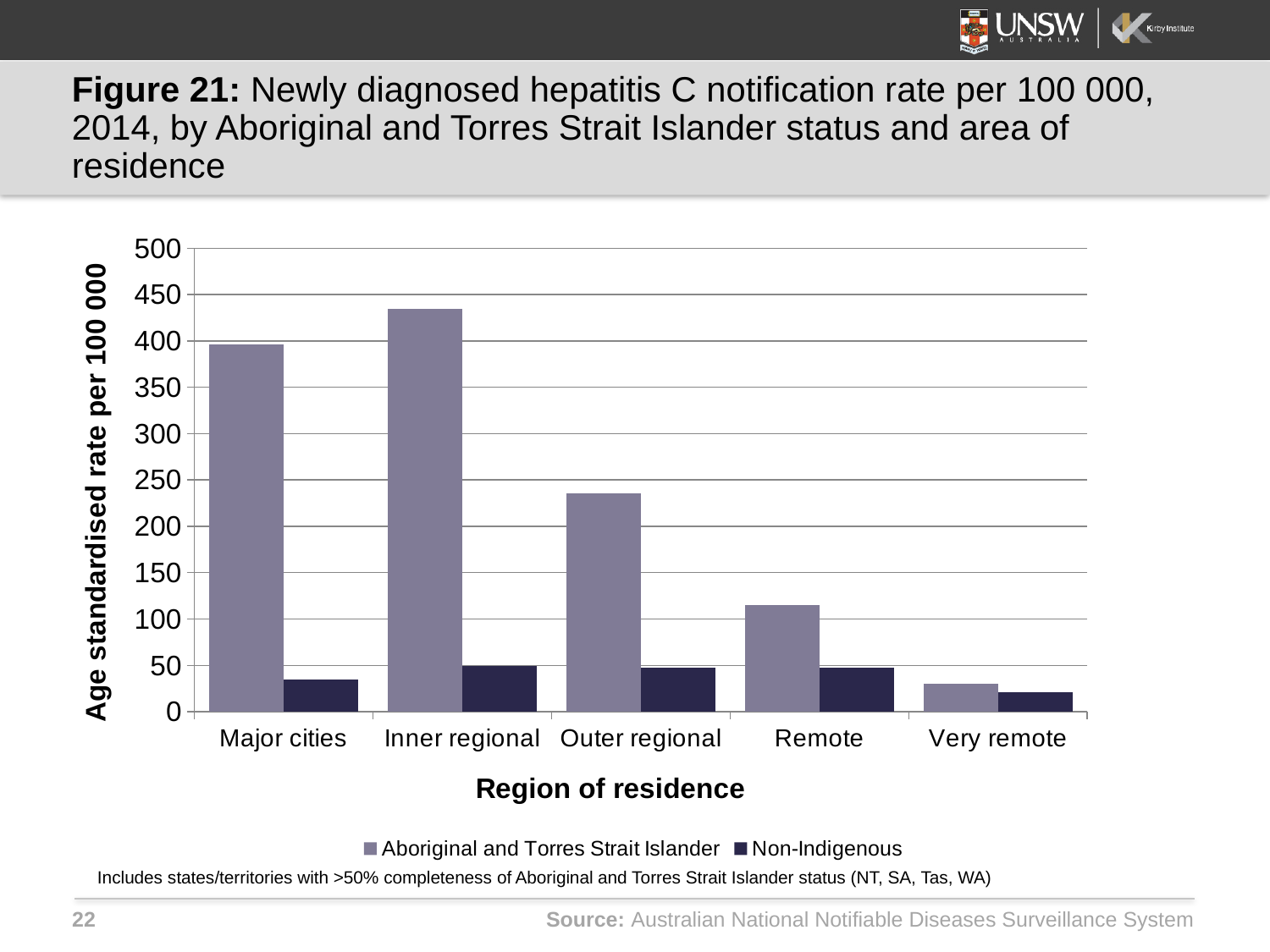

# Figure 21: Newly diagnosed hepatitis C notification rate per 100 000, 2014, by Aboriginal and Torres Strait Islander status and area of residence

### Chart

| Category | Aboriginal and Torres Strait Islander | Non-Indigenous |
|---|---|---|
| Major cities | 395.7218 | 34.32927 |
| Inner regional | 434.3725 | 49.06867 |
| Outer regional | 235.8363 | 47.71916 |
| Remote | 114.6287 | 47.97326 |
| Very remote | 30.1981 | 20.76852 |
Includes states/territories with >50% completeness of Aboriginal and Torres Strait Islander status (NT, SA, Tas, WA)
Source: Australian National Notifiable Diseases Surveillance System
22